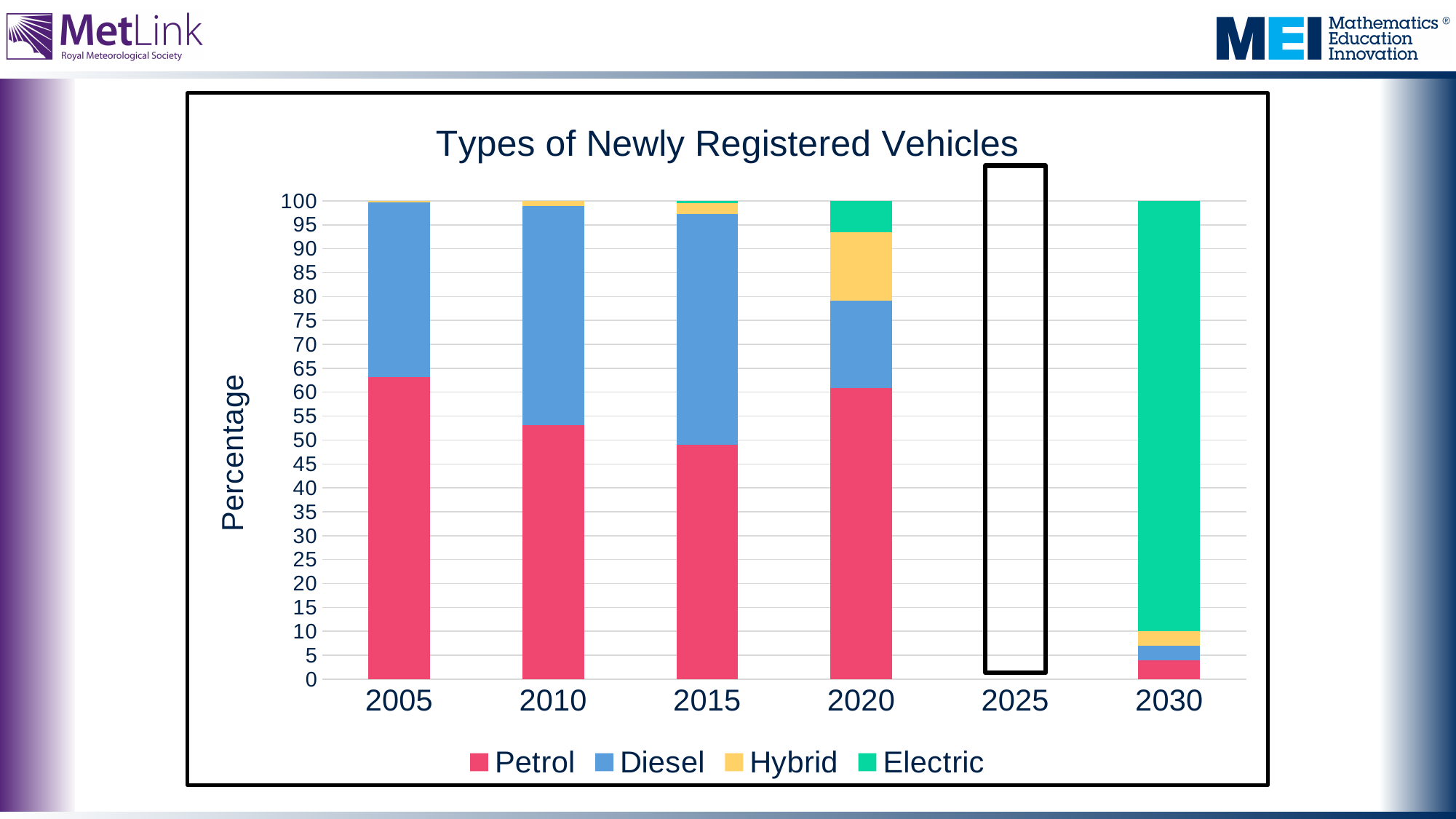

### Chart: Types of Newly Registered Vehicles

| Category | Petrol | Diesel | Hybrid | Electric |
|---|---|---|---|---|
| 2005 | 63.17 | 36.57 | 0.22 | 0.0 |
| 2010 | 53.14 | 45.74 | 1.09 | 0.0 |
| 2015 | 49.04 | 48.17 | 2.34 | 0.45 |
| 2020 | 60.92 | 18.22 | 14.22 | 6.59 |
| 2025 | None | None | None | None |
| 2030 | 4.0 | 3.0 | 3.0 | 90.0 |